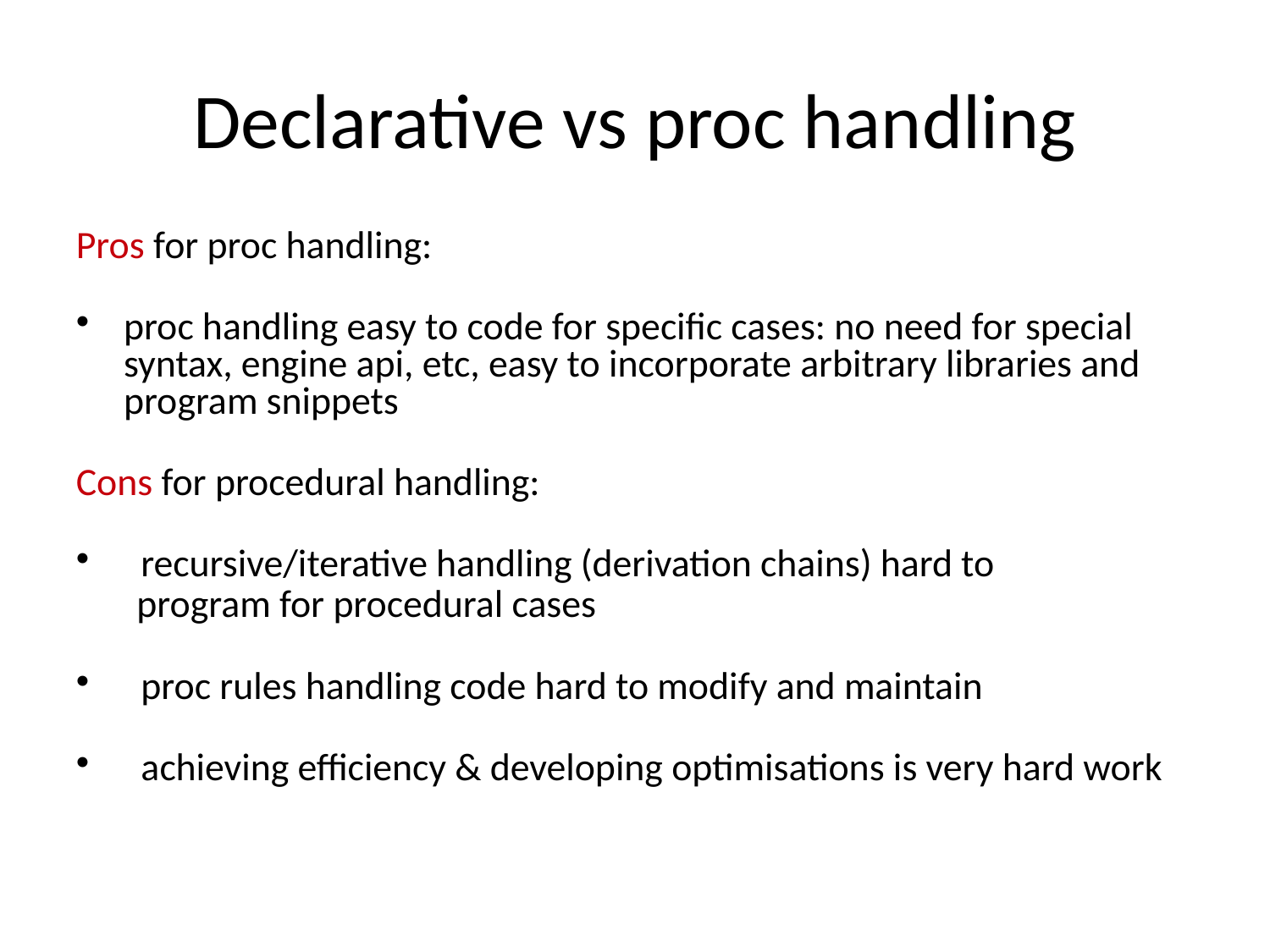

Declarative vs proc handling
Pros for proc handling:

proc handling easy to code for specific cases: no need for special syntax, engine api, etc, easy to incorporate arbitrary libraries and program snippets

Cons for procedural handling:

  recursive/iterative handling (derivation chains) hard to
       program for procedural cases

  proc rules handling code hard to modify and maintain

  achieving efficiency & developing optimisations is very hard work